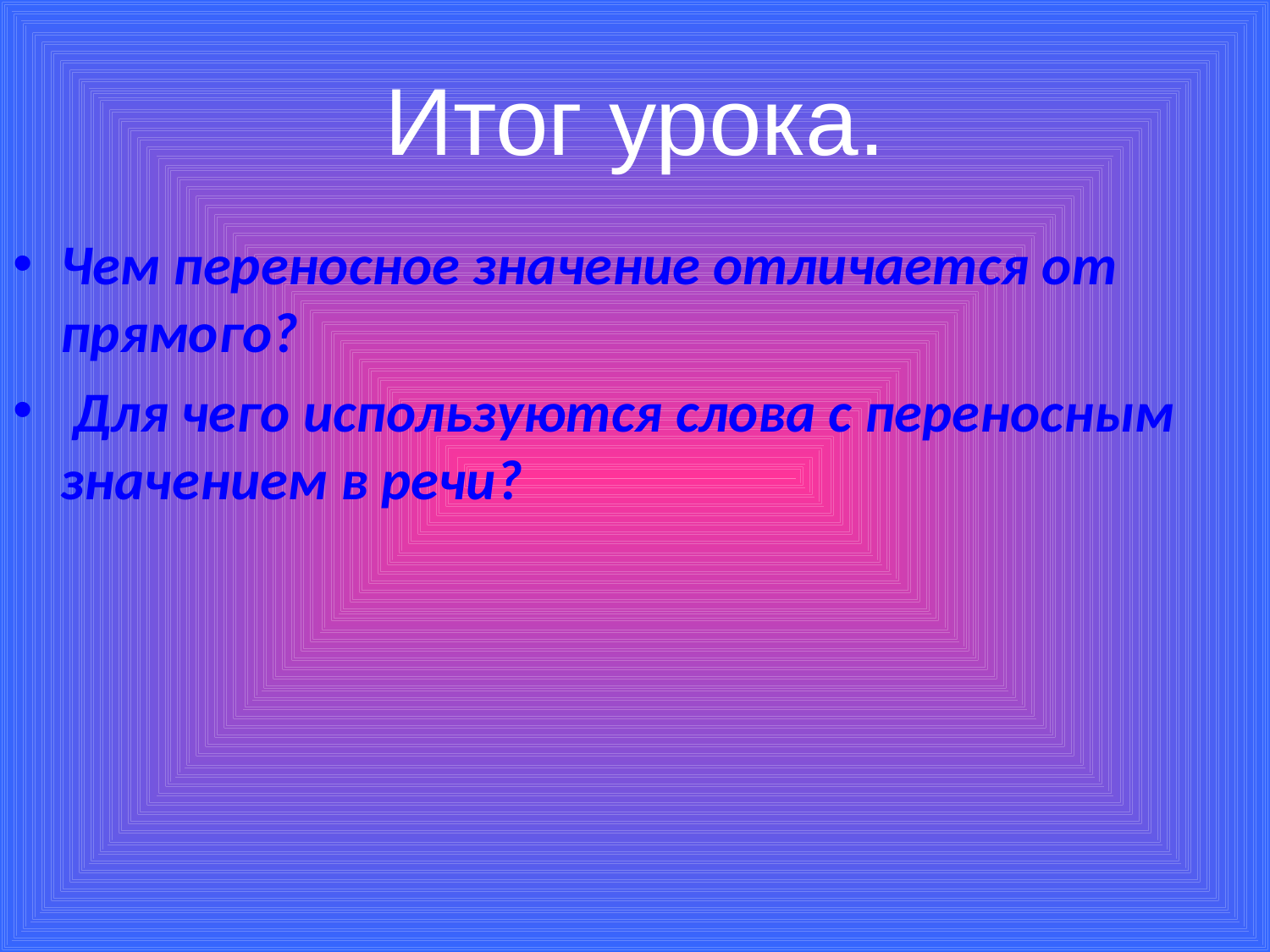

# Итог урока.
Чем переносное значение отличается от прямого?
 Для чего используются слова с переносным значением в речи?